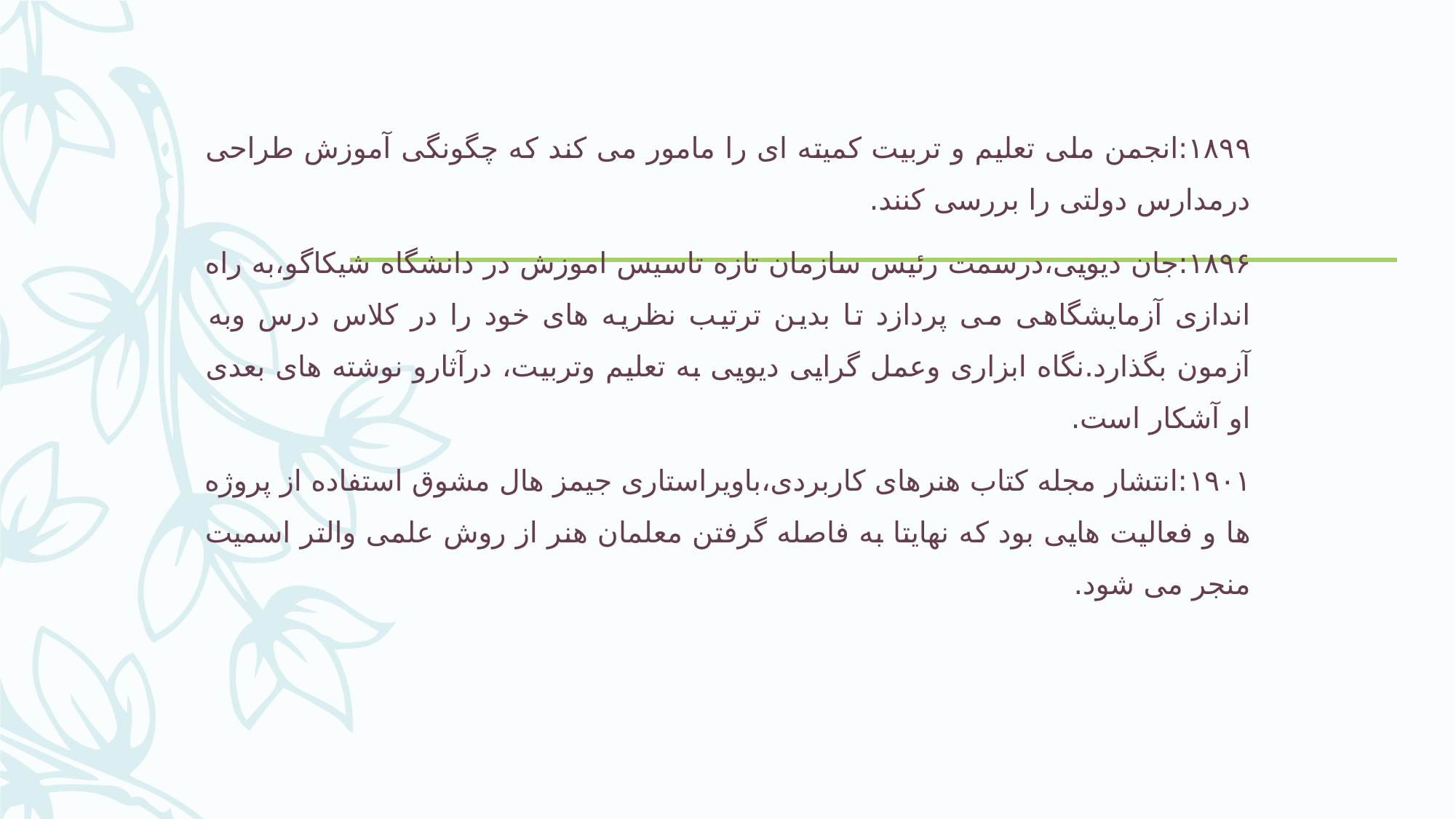

۱۸۹۹:انجمن ملی تعلیم و تربیت کمیته ای را مامور می کند که چگونگی آموزش طراحی درمدارس دولتی را بررسی کنند.
۱۸۹۶:جان دیویی،درسمت رئیس سازمان تازه تاسیس اموزش در دانشگاه شیکاگو،به راه اندازی آزمایشگاهی می پردازد تا بدین ترتیب نظریه های خود را در کلاس درس وبه آزمون بگذارد.نگاه ابزاری وعمل گرایی دیویی به تعلیم وتربیت، درآثارو نوشته های بعدی او آشکار است.
۱۹۰۱:انتشار مجله کتاب هنرهای کاربردی،باویراستاری جیمز هال مشوق استفاده از پروژه ها و فعالیت هایی بود که نهایتا به فاصله گرفتن معلمان هنر از روش علمی والتر اسمیت منجر می شود.